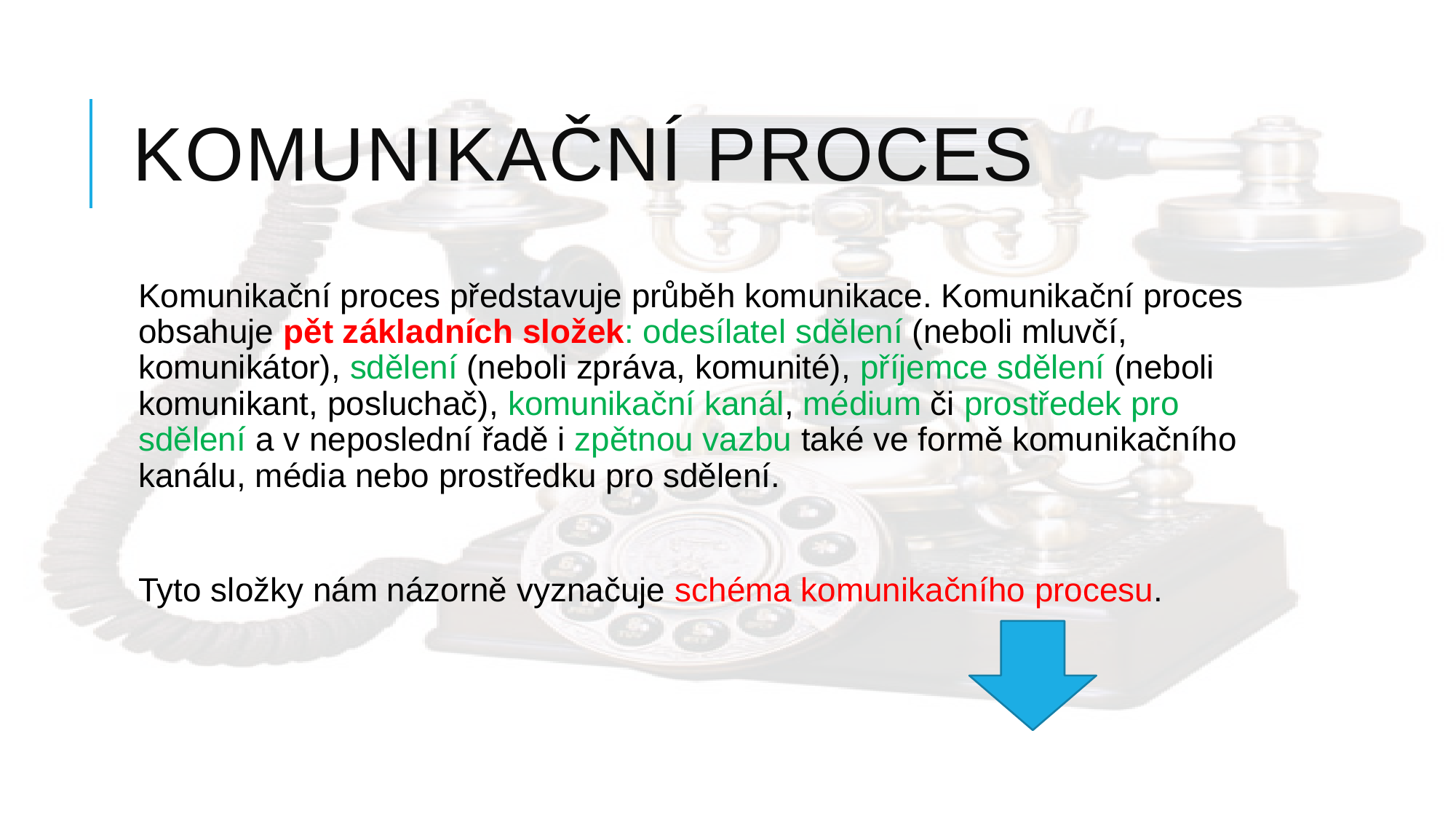

# KOMUNIKAČNÍ PROCES
Komunikační proces představuje průběh komunikace. Komunikační proces obsahuje pět základních složek: odesílatel sdělení (neboli mluvčí, komunikátor), sdělení (neboli zpráva, komunité), příjemce sdělení (neboli komunikant, posluchač), komunikační kanál, médium či prostředek pro sdělení a v neposlední řadě i zpětnou vazbu také ve formě komunikačního kanálu, média nebo prostředku pro sdělení.

Tyto složky nám názorně vyznačuje schéma komunikačního procesu.